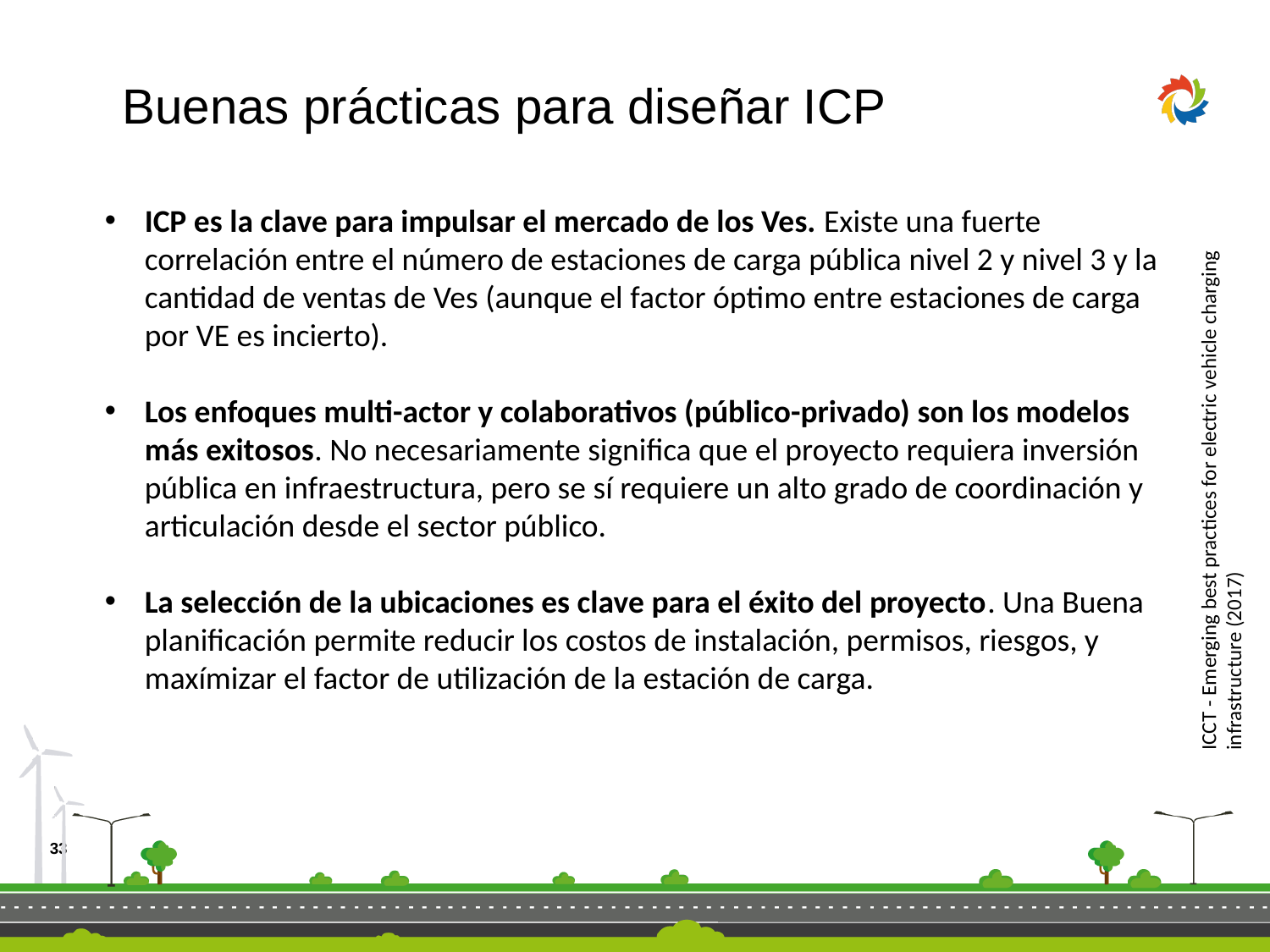

# Buenas prácticas para diseñar ICP
ICP es la clave para impulsar el mercado de los Ves. Existe una fuerte correlación entre el número de estaciones de carga pública nivel 2 y nivel 3 y la cantidad de ventas de Ves (aunque el factor óptimo entre estaciones de carga por VE es incierto).

Los enfoques multi-actor y colaborativos (público-privado) son los modelos más exitosos. No necesariamente significa que el proyecto requiera inversión pública en infraestructura, pero se sí requiere un alto grado de coordinación y articulación desde el sector público.

La selección de la ubicaciones es clave para el éxito del proyecto. Una Buena planificación permite reducir los costos de instalación, permisos, riesgos, y maxímizar el factor de utilización de la estación de carga.
ICCT - Emerging best practices for electric vehicle charging infrastructure (2017)